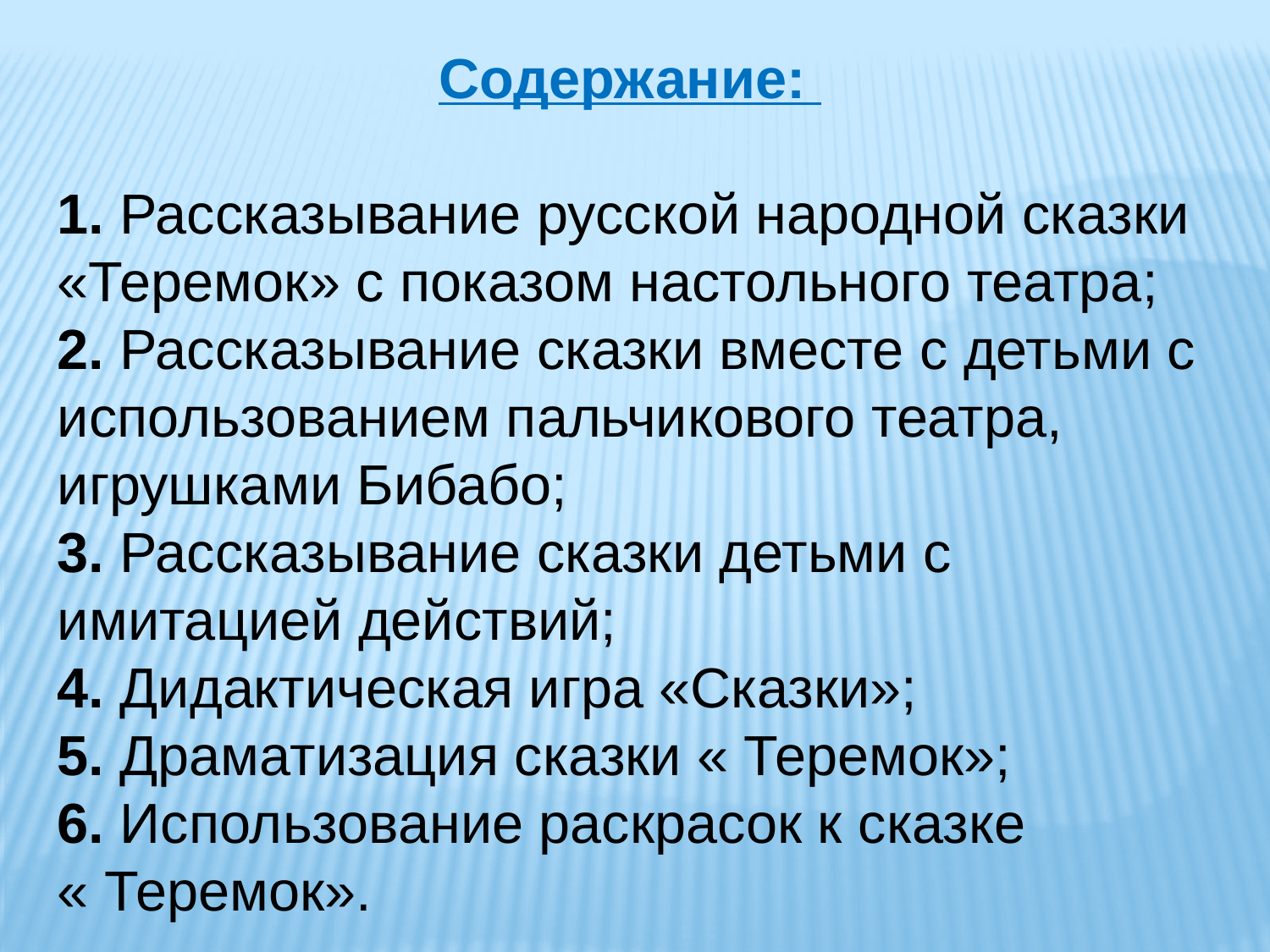

Содержание:

1. Рассказывание русской народной сказки «Теремок» с показом настольного театра;
2. Рассказывание сказки вместе с детьми с использованием пальчикового театра, игрушками Бибабо;
3. Рассказывание сказки детьми с имитацией действий;
4. Дидактическая игра «Сказки»;
5. Драматизация сказки « Теремок»;
6. Использование раскрасок к сказке
« Теремок».